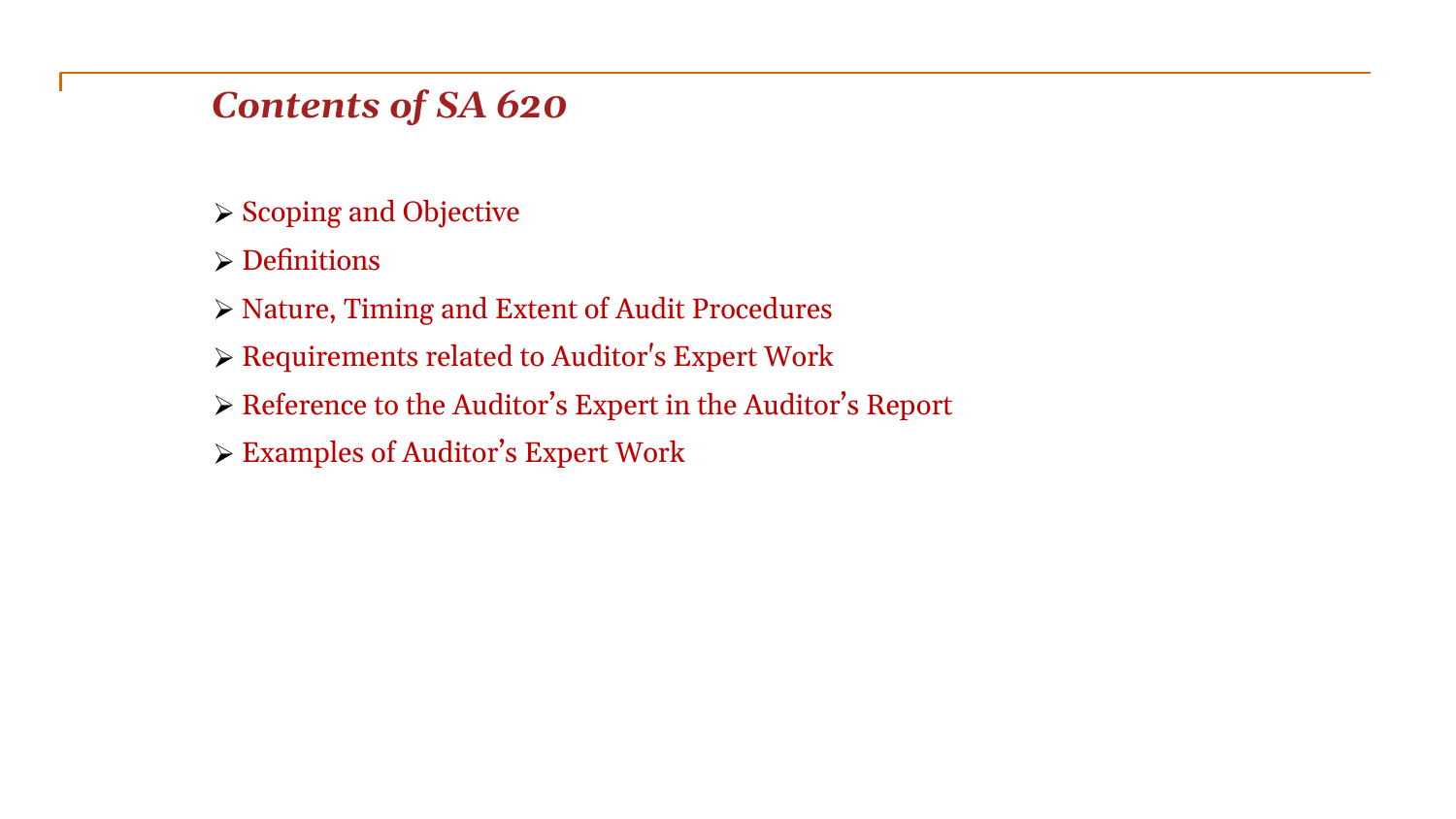

# Contents of SA 620
 Scoping and Objective
 Definitions
 Nature, Timing and Extent of Audit Procedures
 Requirements related to Auditor's Expert Work
 Reference to the Auditor’s Expert in the Auditor’s Report
 Examples of Auditor’s Expert Work